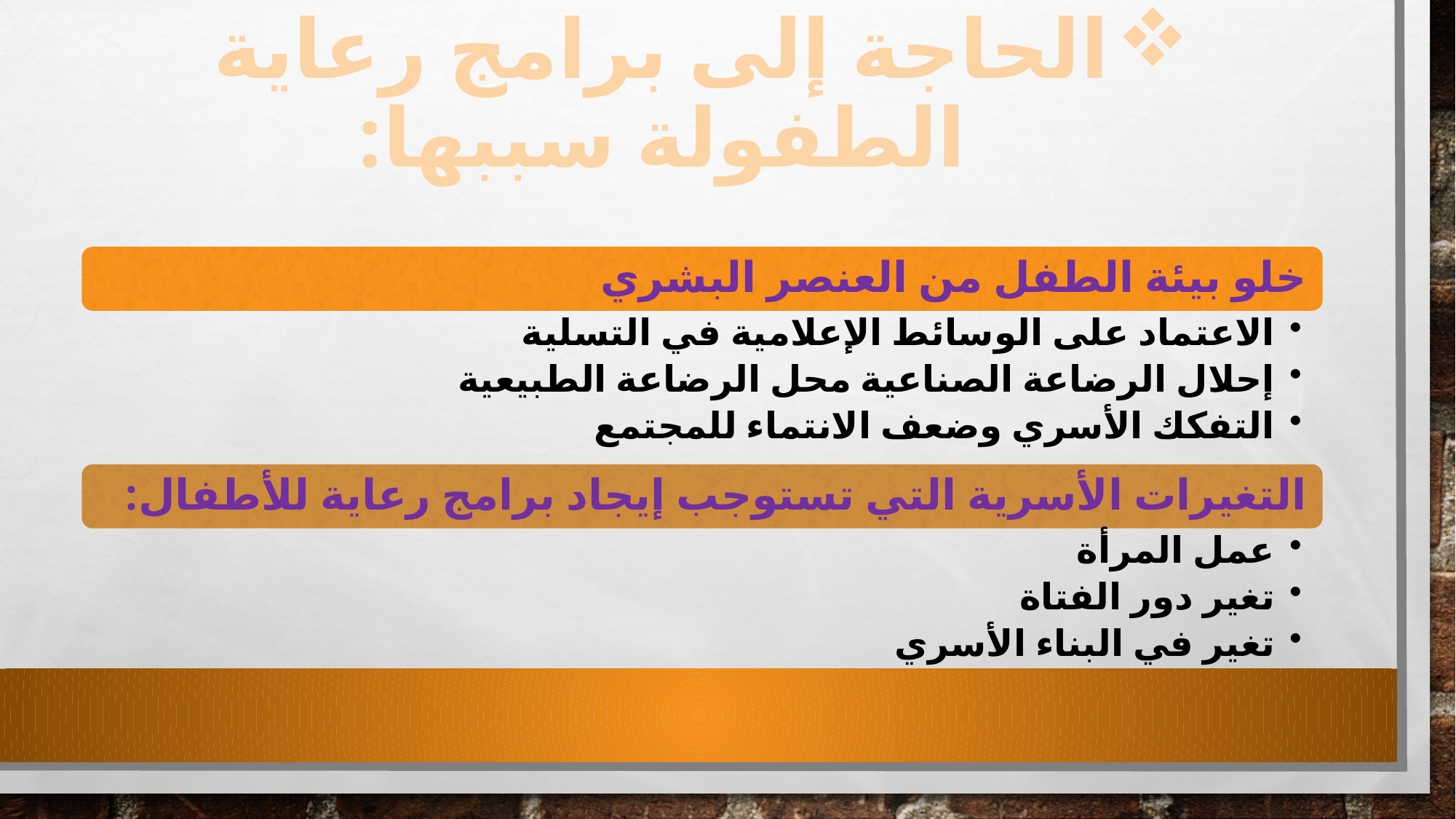

# الحاجة إلى برامج رعاية الطفولة سببها:
خلو بيئة الطفل من العنصر البشري
الاعتماد على الوسائط الإعلامية في التسلية
إحلال الرضاعة الصناعية محل الرضاعة الطبيعية
التفكك الأسري وضعف الانتماء للمجتمع

التغيرات الأسرية التي تستوجب إيجاد برامج رعاية للأطفال:
عمل المرأة
تغير دور الفتاة
تغير في البناء الأسري